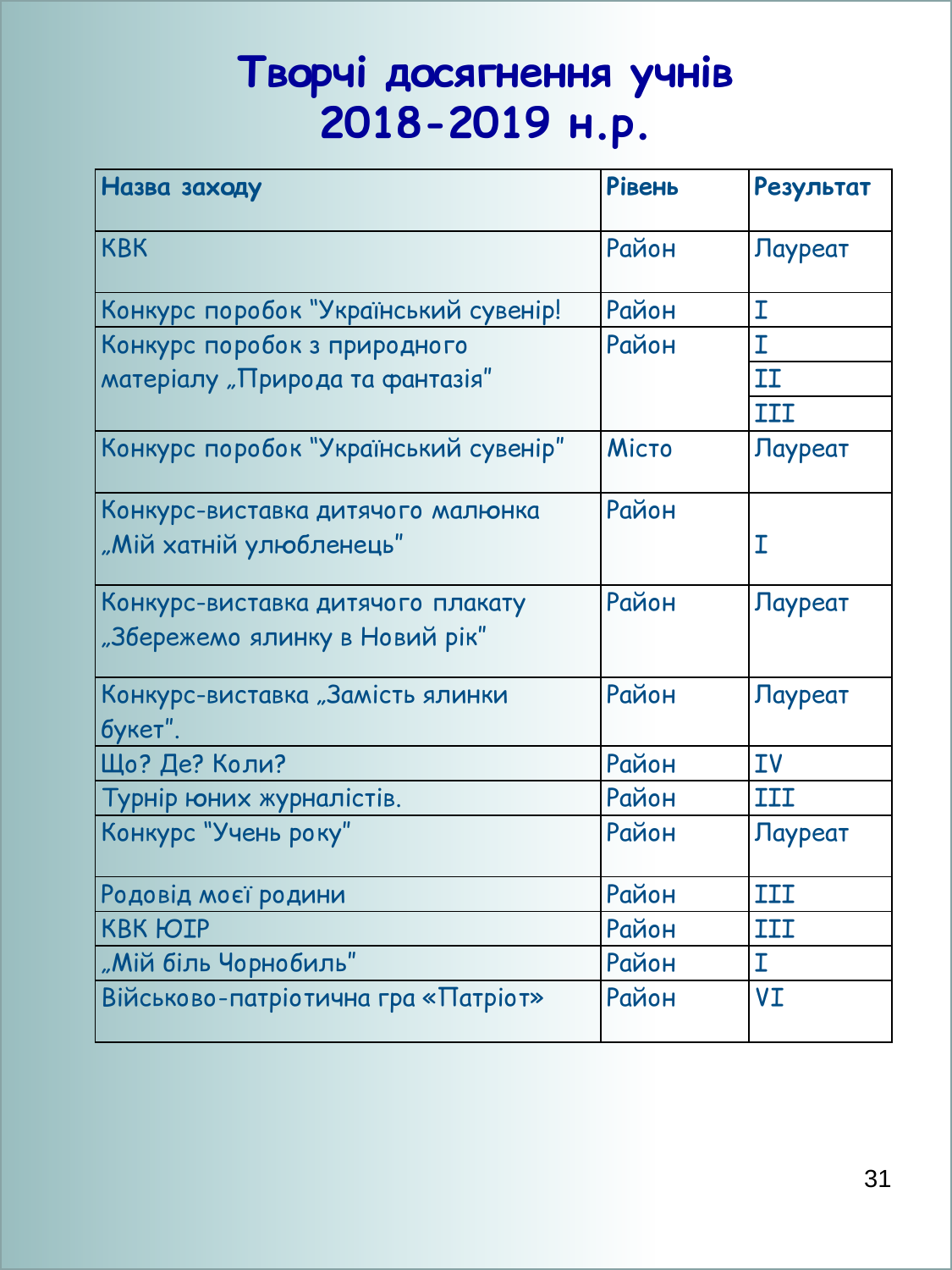

# Творчі досягнення учнів 2018-2019 н.р.
| Назва заходу | Рівень | Результат |
| --- | --- | --- |
| КВК | Район | Лауреат |
| Конкурс поробок “Український сувенір! | Район | І |
| Конкурс поробок з природного матеріалу „Природа та фантазія” | Район | І |
|  |  | ІІ |
|  |  | ІІІ |
| Конкурс поробок “Український сувенір” | Місто | Лауреат |
| Конкурс-виставка дитячого малюнка „Мій хатній улюбленець” | Район | І |
| Конкурс-виставка дитячого плакату „Збережемо ялинку в Новий рік” | Район | Лауреат |
| Конкурс-виставка „Замість ялинки букет”. | Район | Лауреат |
| Що? Де? Коли? | Район | ІV |
| Турнір юних журналістів. | Район | ІІІ |
| Конкурс “Учень року” | Район | Лауреат |
| Родовід моєї родини | Район | ІІІ |
| КВК ЮІР | Район | ІІІ |
| „Мій біль Чорнобиль” | Район | I |
| Військово-патріотична гра «Патріот» | Район | VІ |

31